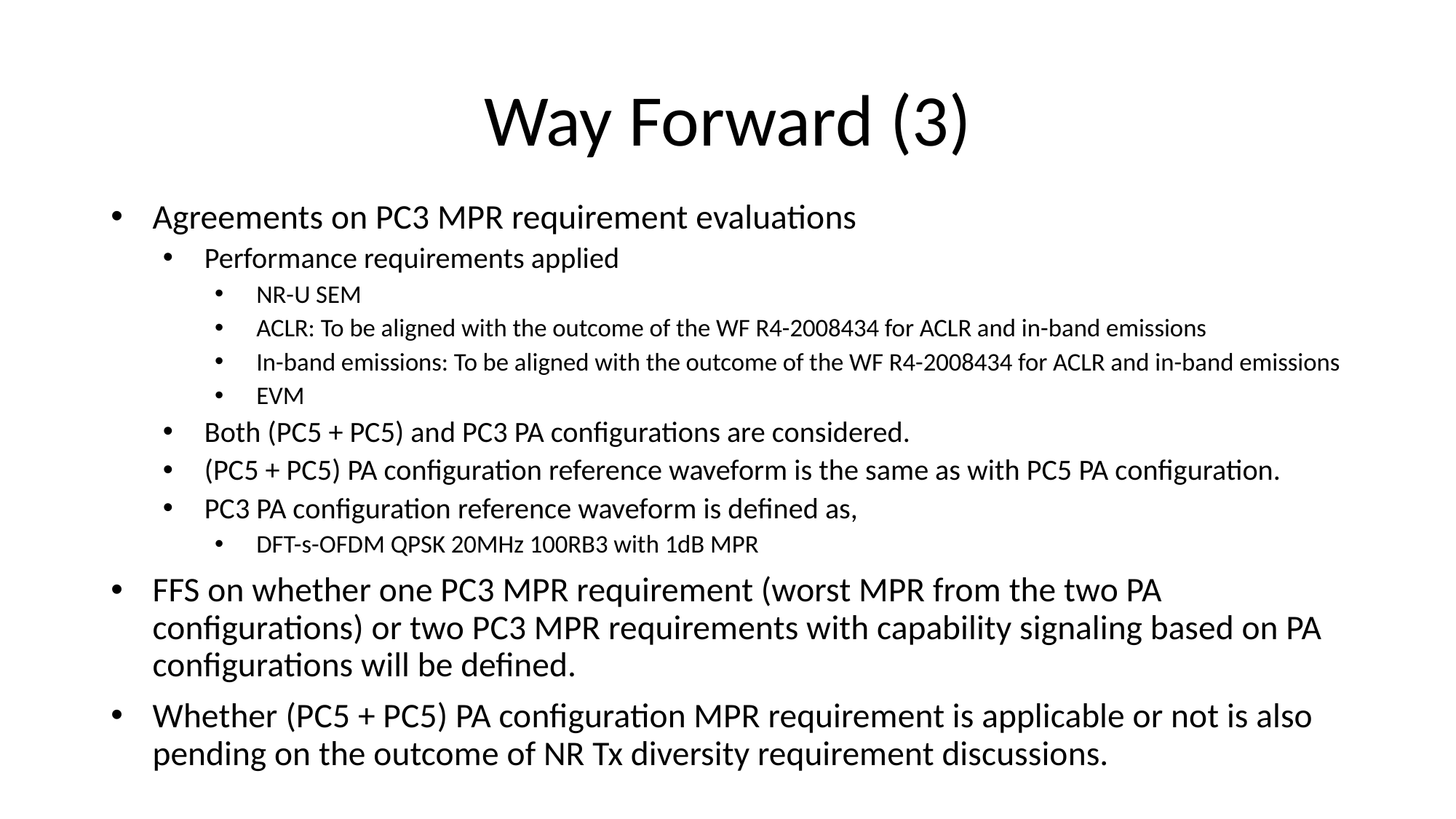

# Way Forward (3)
Agreements on PC3 MPR requirement evaluations
Performance requirements applied
NR-U SEM
ACLR: To be aligned with the outcome of the WF R4-2008434 for ACLR and in-band emissions
In-band emissions: To be aligned with the outcome of the WF R4-2008434 for ACLR and in-band emissions
EVM
Both (PC5 + PC5) and PC3 PA configurations are considered.
(PC5 + PC5) PA configuration reference waveform is the same as with PC5 PA configuration.
PC3 PA configuration reference waveform is defined as,
DFT-s-OFDM QPSK 20MHz 100RB3 with 1dB MPR
FFS on whether one PC3 MPR requirement (worst MPR from the two PA configurations) or two PC3 MPR requirements with capability signaling based on PA configurations will be defined.
Whether (PC5 + PC5) PA configuration MPR requirement is applicable or not is also pending on the outcome of NR Tx diversity requirement discussions.